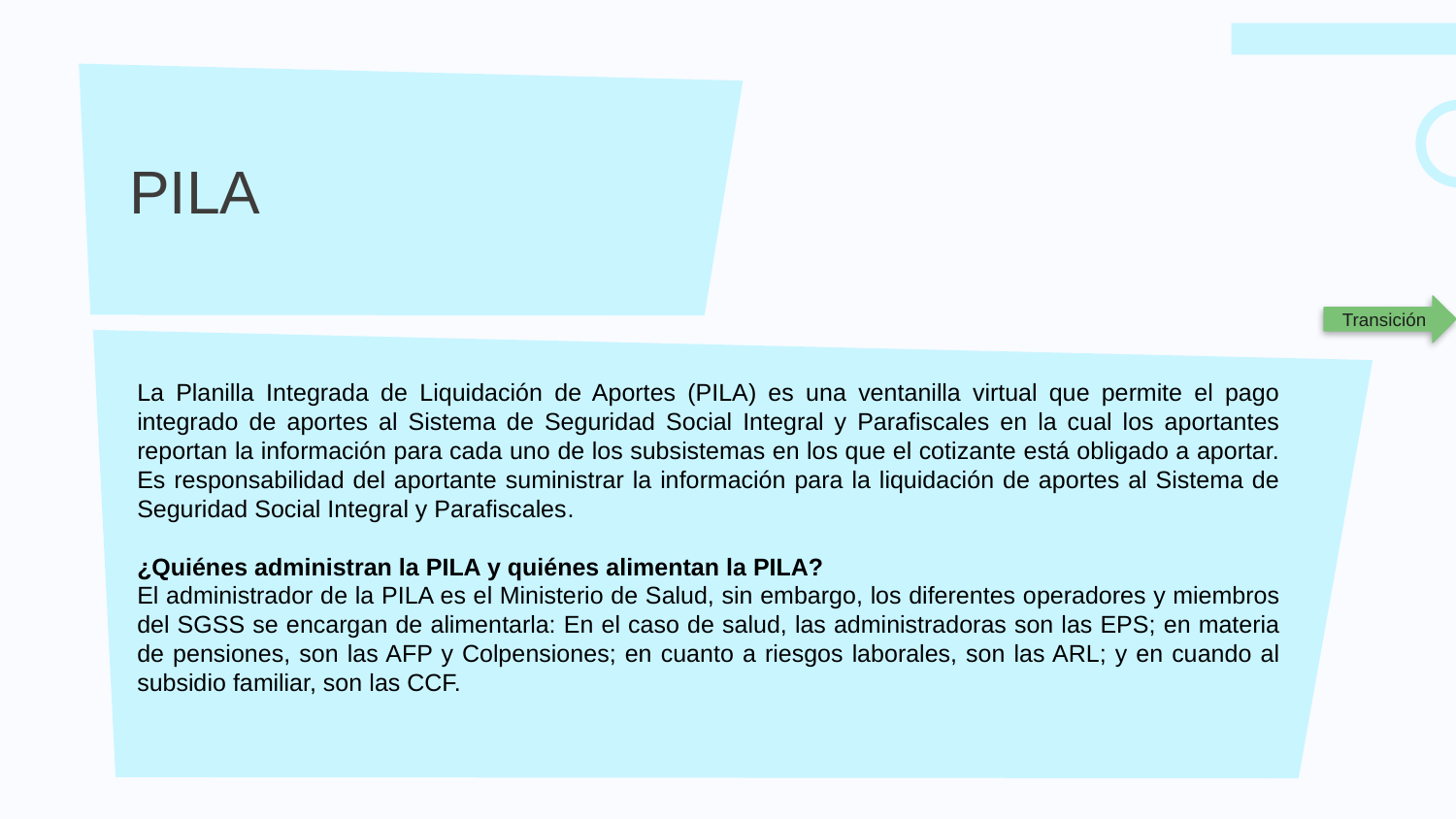

# PILA
Transición

La Planilla Integrada de Liquidación de Aportes (PILA) es una ventanilla virtual que permite el pago integrado de aportes al Sistema de Seguridad Social Integral y Parafiscales en la cual los aportantes reportan la información para cada uno de los subsistemas en los que el cotizante está obligado a aportar. Es responsabilidad del aportante suministrar la información para la liquidación de aportes al Sistema de Seguridad Social Integral y Parafiscales​.​

¿Quiénes administran la PILA y quiénes alimentan la PILA?
El administrador de la PILA es el Ministerio de Salud, sin embargo, los diferentes operadores y miembros del SGSS se encargan de alimentarla: En el caso de salud, las administradoras son las EPS; en materia de pensiones, son las AFP y Colpensiones; en cuanto a riesgos laborales, son las ARL; y en cuando al subsidio familiar, son las CCF.